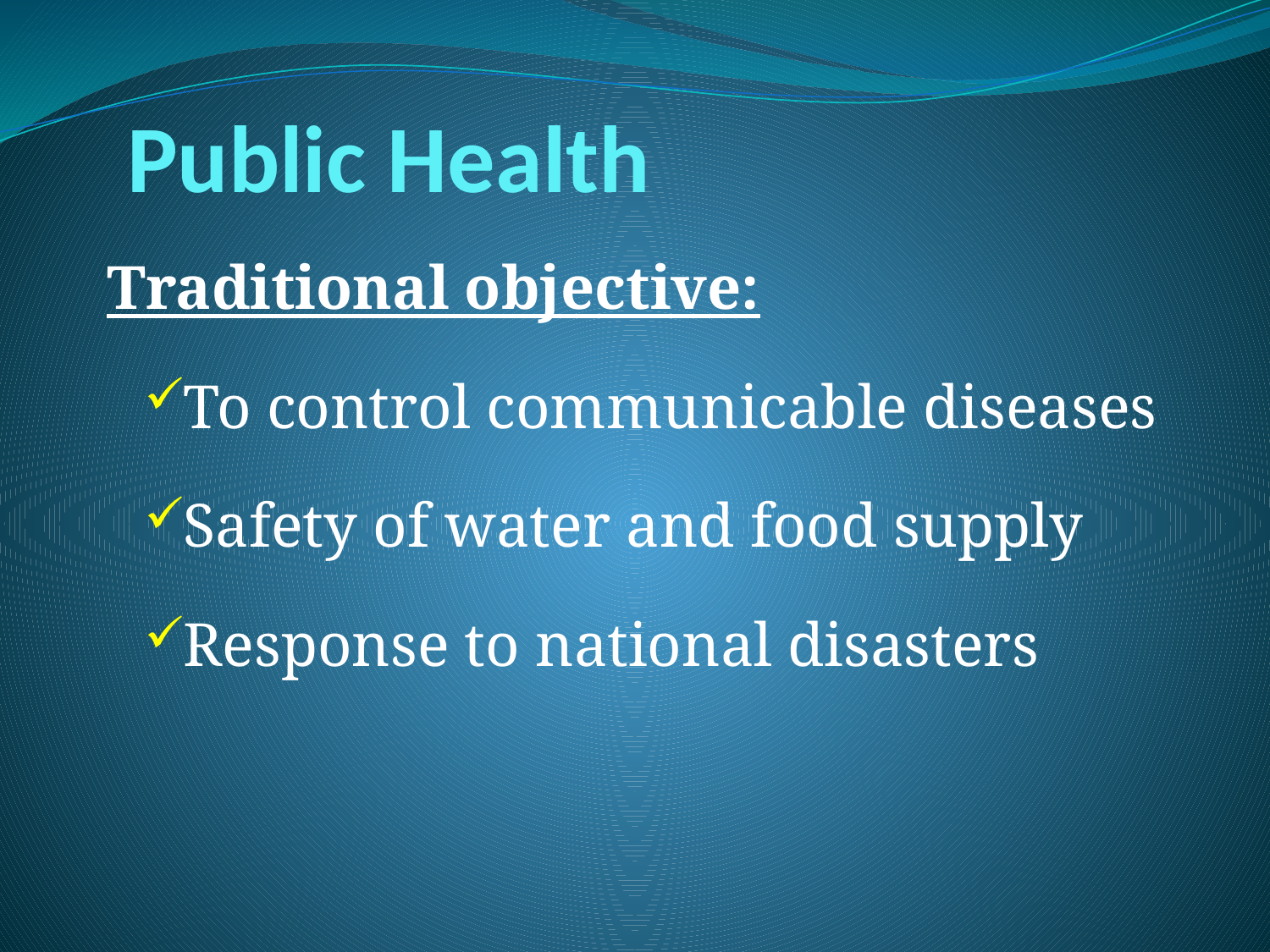

# Public Health
  Traditional objective:
To control communicable diseases
Safety of water and food supply
Response to national disasters